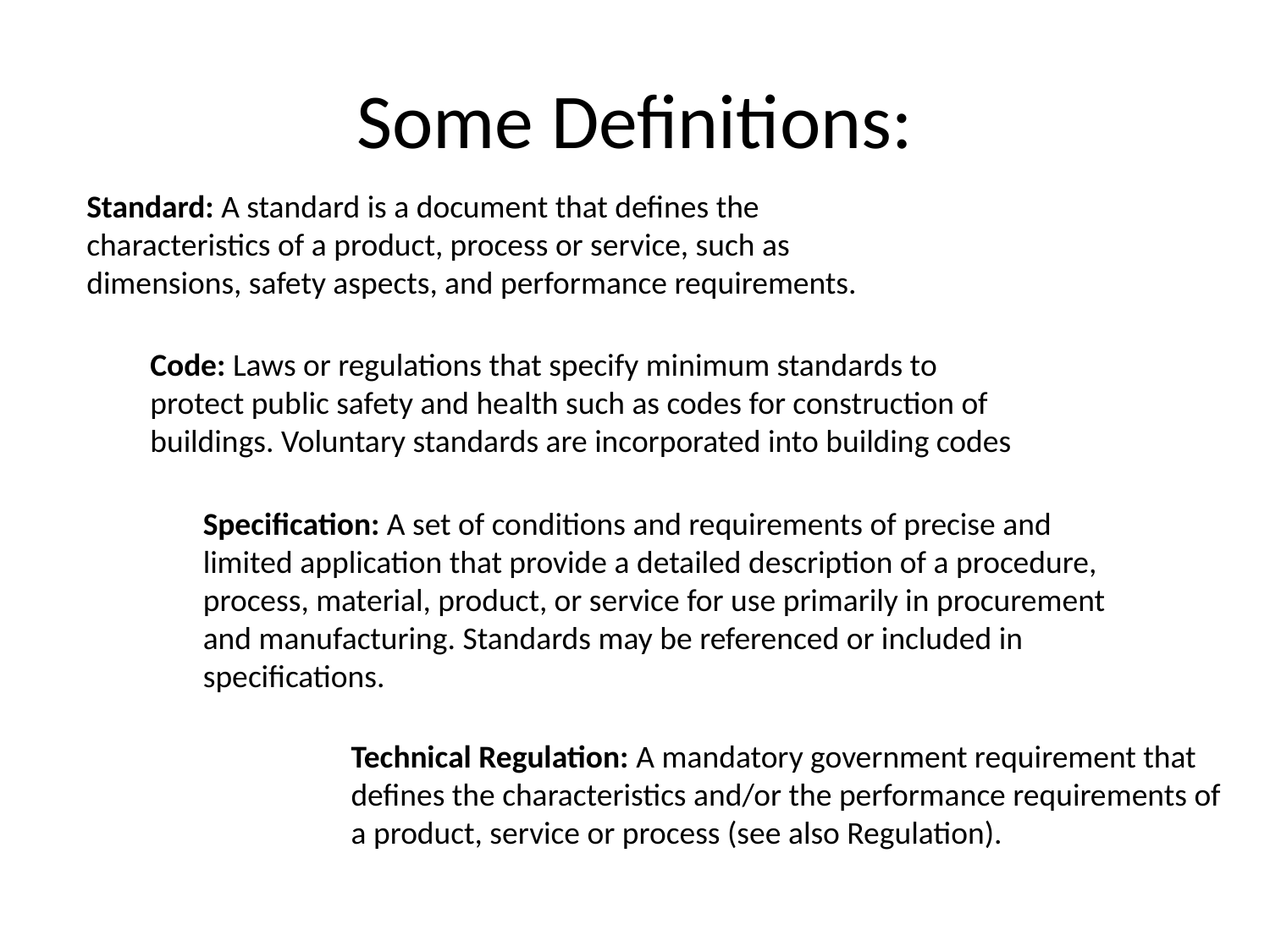

# Some Definitions:
Standard: A standard is a document that defines the characteristics of a product, process or service, such as dimensions, safety aspects, and performance requirements.
Code: Laws or regulations that specify minimum standards to protect public safety and health such as codes for construction of buildings. Voluntary standards are incorporated into building codes
Specification: A set of conditions and requirements of precise and limited application that provide a detailed description of a procedure, process, material, product, or service for use primarily in procurement and manufacturing. Standards may be referenced or included in specifications.
Technical Regulation: A mandatory government requirement that defines the characteristics and/or the performance requirements of a product, service or process (see also Regulation).